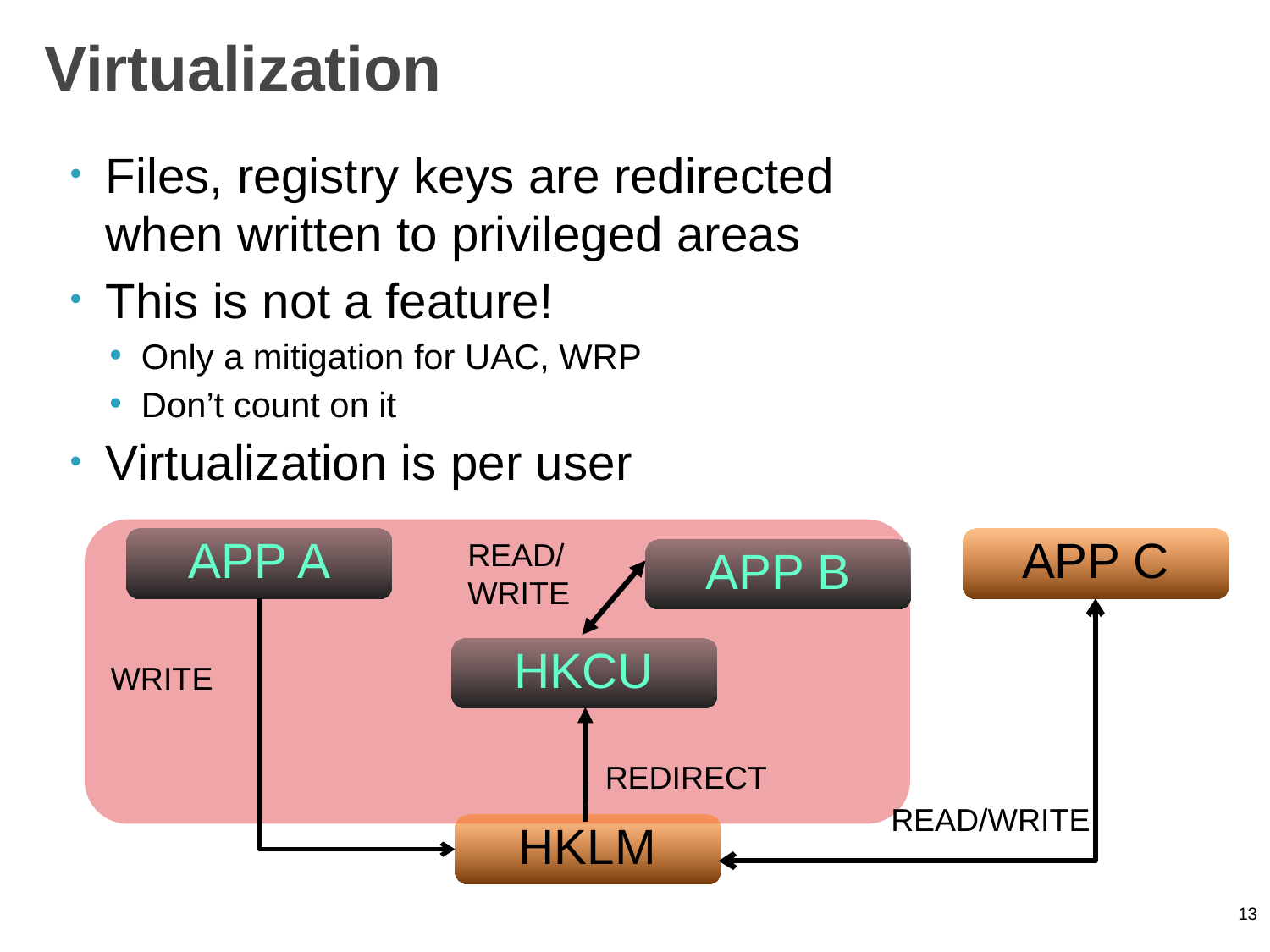

# Virtualization
Files, registry keys are redirected
when written to privileged areas
This is not a feature!
Only a mitigation for UAC, WRP
Don’t count on it
Virtualization is per user

APP A
READ/
WRITE
APP C
APP B

HKCU
WRITE

REDIRECT
READ/WRITE
HKLM
13